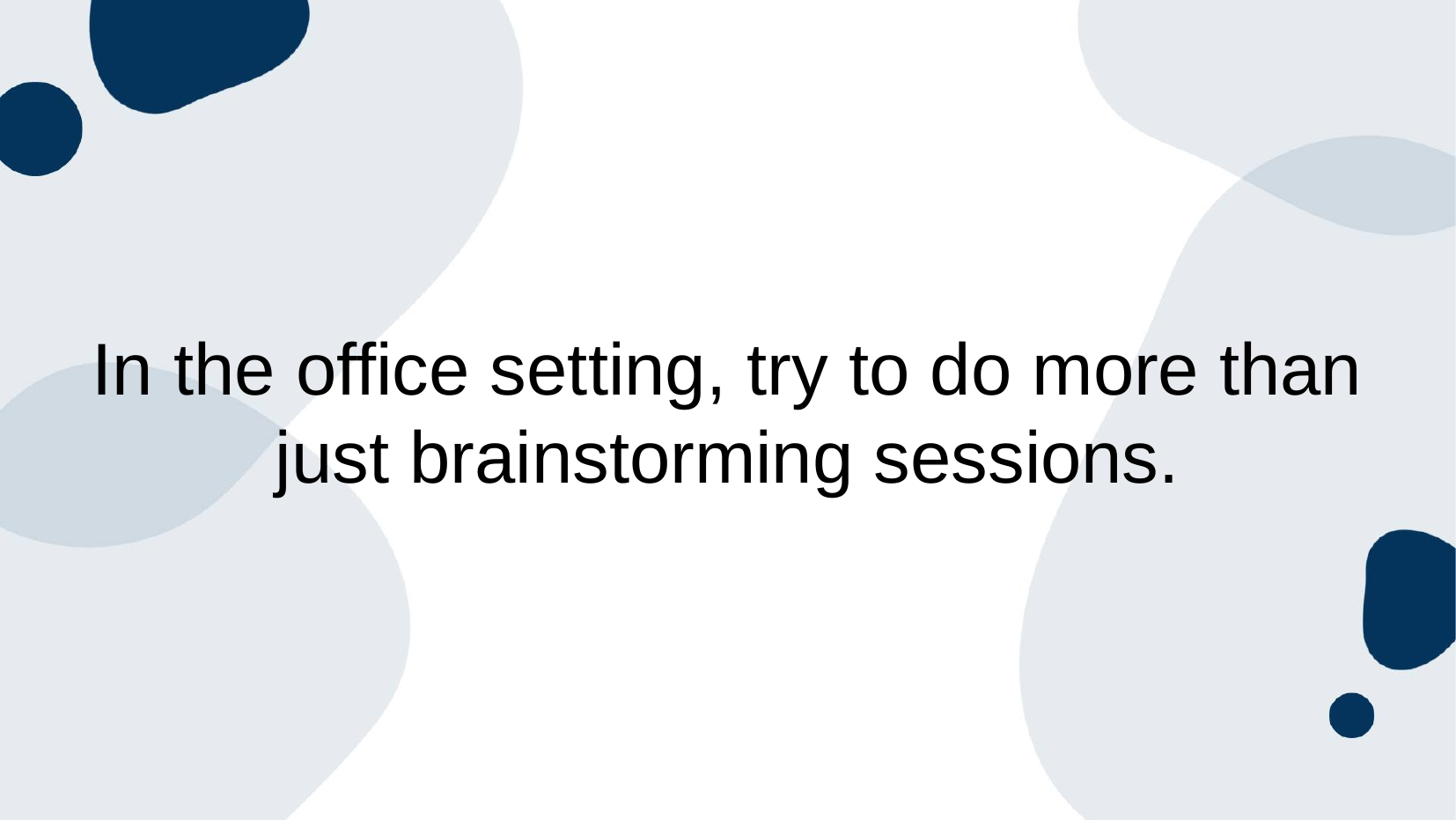

In the office setting, try to do more than just brainstorming sessions.